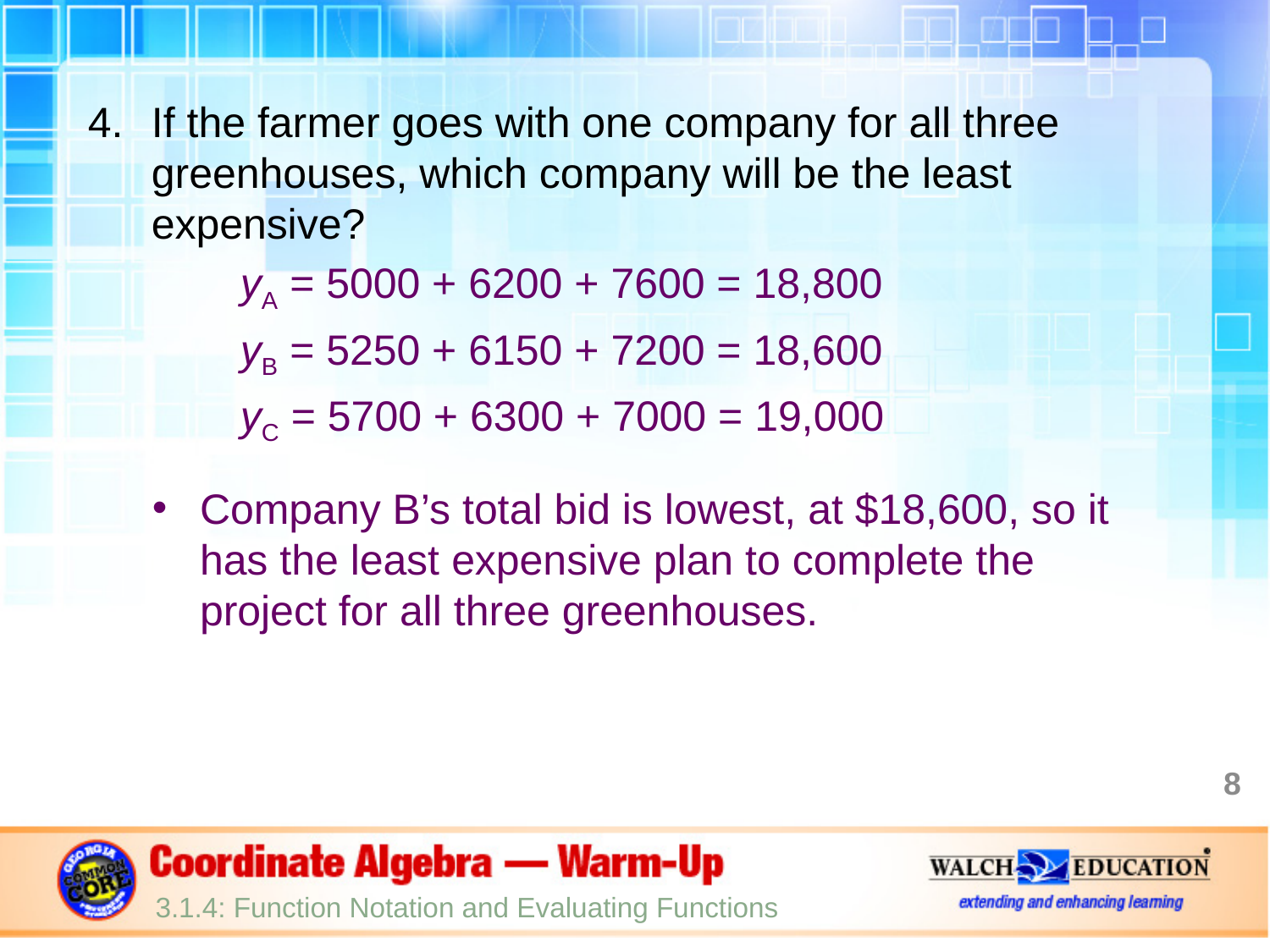

If the farmer goes with one company for all three greenhouses, which company will be the least expensive?
yA = 5000 + 6200 + 7600 = 18,800
yB = 5250 + 6150 + 7200 = 18,600
yC = 5700 + 6300 + 7000 = 19,000

Company B’s total bid is lowest, at $18,600, so it has the least expensive plan to complete the project for all three greenhouses.
8

3.1.4: Function Notation and Evaluating Functions